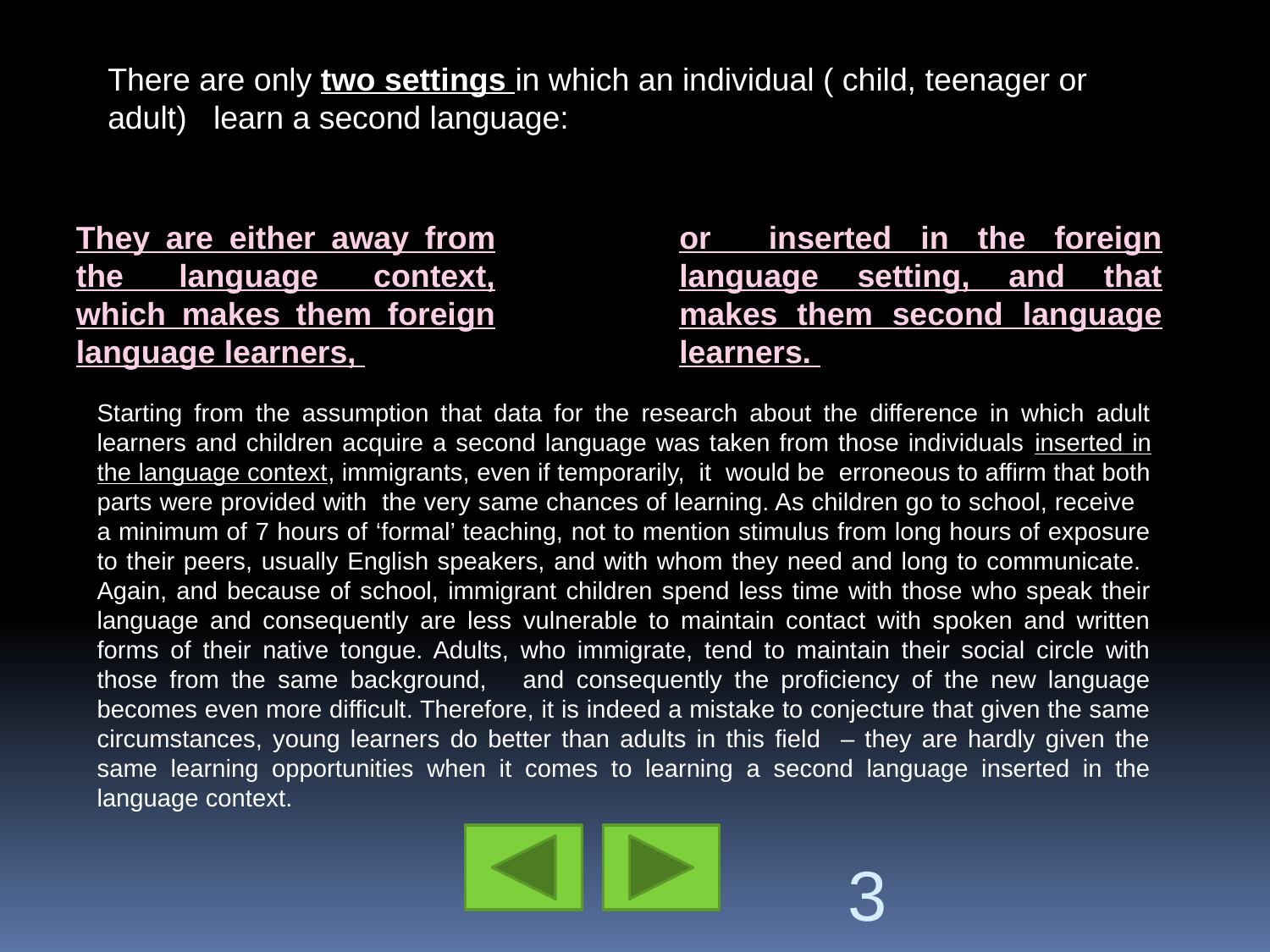

There are only two settings in which an individual ( child, teenager or adult)   learn a second language:
They are either away from the language context, which makes them foreign language learners,
or  inserted in the foreign language setting, and that makes them second language learners.
Starting from the assumption that data for the research about the difference in which adult learners and children acquire a second language was taken from those individuals inserted in the language context, immigrants, even if temporarily,  it  would be  erroneous to affirm that both parts were provided with  the very same chances of learning. As children go to school, receive   a minimum of 7 hours of ‘formal’ teaching, not to mention stimulus from long hours of exposure to their peers, usually English speakers, and with whom they need and long to communicate.  Again, and because of school, immigrant children spend less time with those who speak their language and consequently are less vulnerable to maintain contact with spoken and written forms of their native tongue. Adults, who immigrate, tend to maintain their social circle with those from the same background,   and consequently the proficiency of the new language becomes even more difficult. Therefore, it is indeed a mistake to conjecture that given the same circumstances, young learners do better than adults in this field  – they are hardly given the same learning opportunities when it comes to learning a second language inserted in the language context.

3